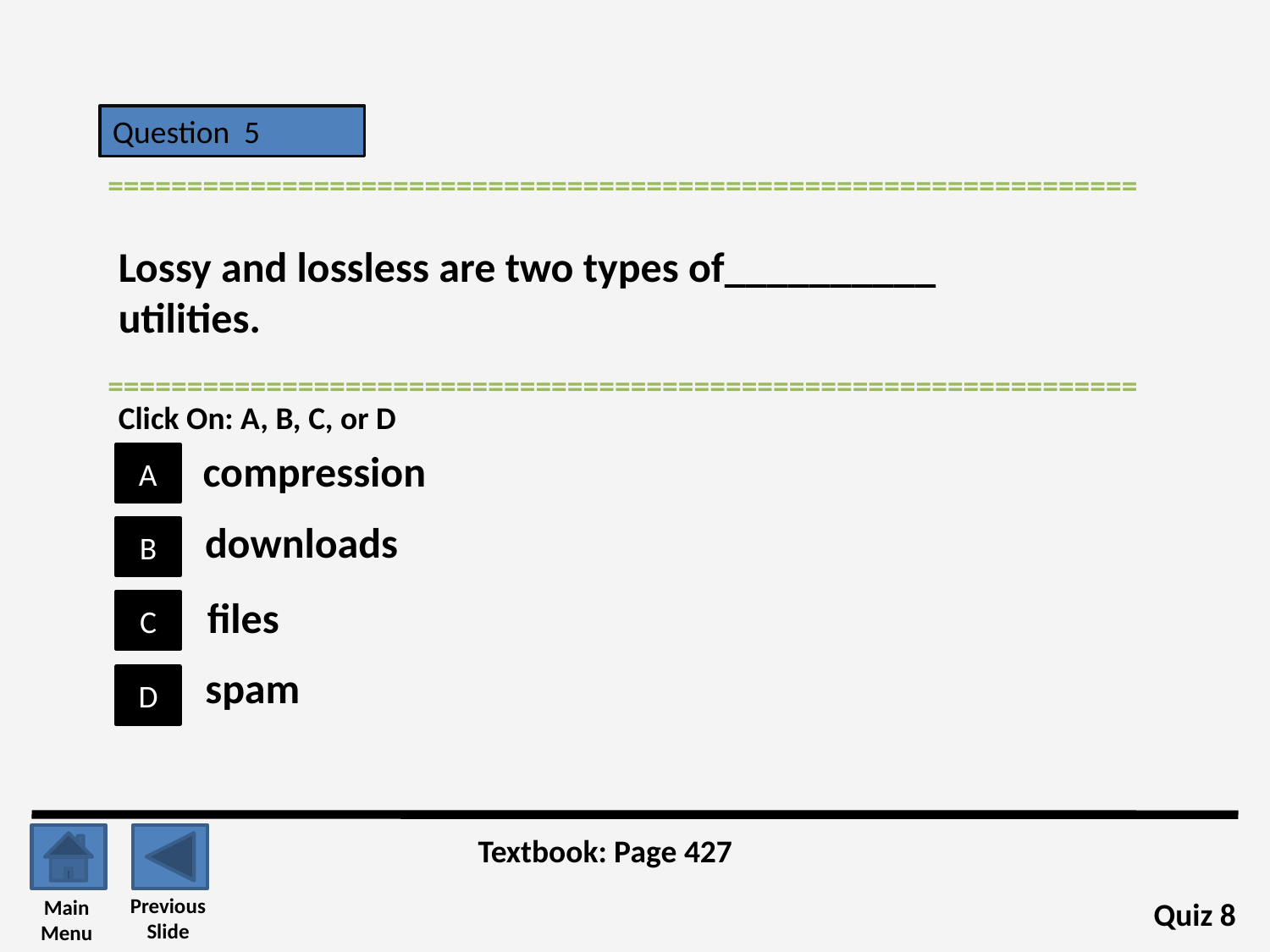

Question  5
=================================================================
Lossy and lossless are two types of__________ utilities.
=================================================================
Click On: A, B, C, or D

compression
A
downloads
B
files
C
spam
D

Textbook: Page 427
Previous
Slide
Main
Menu
Quiz 8